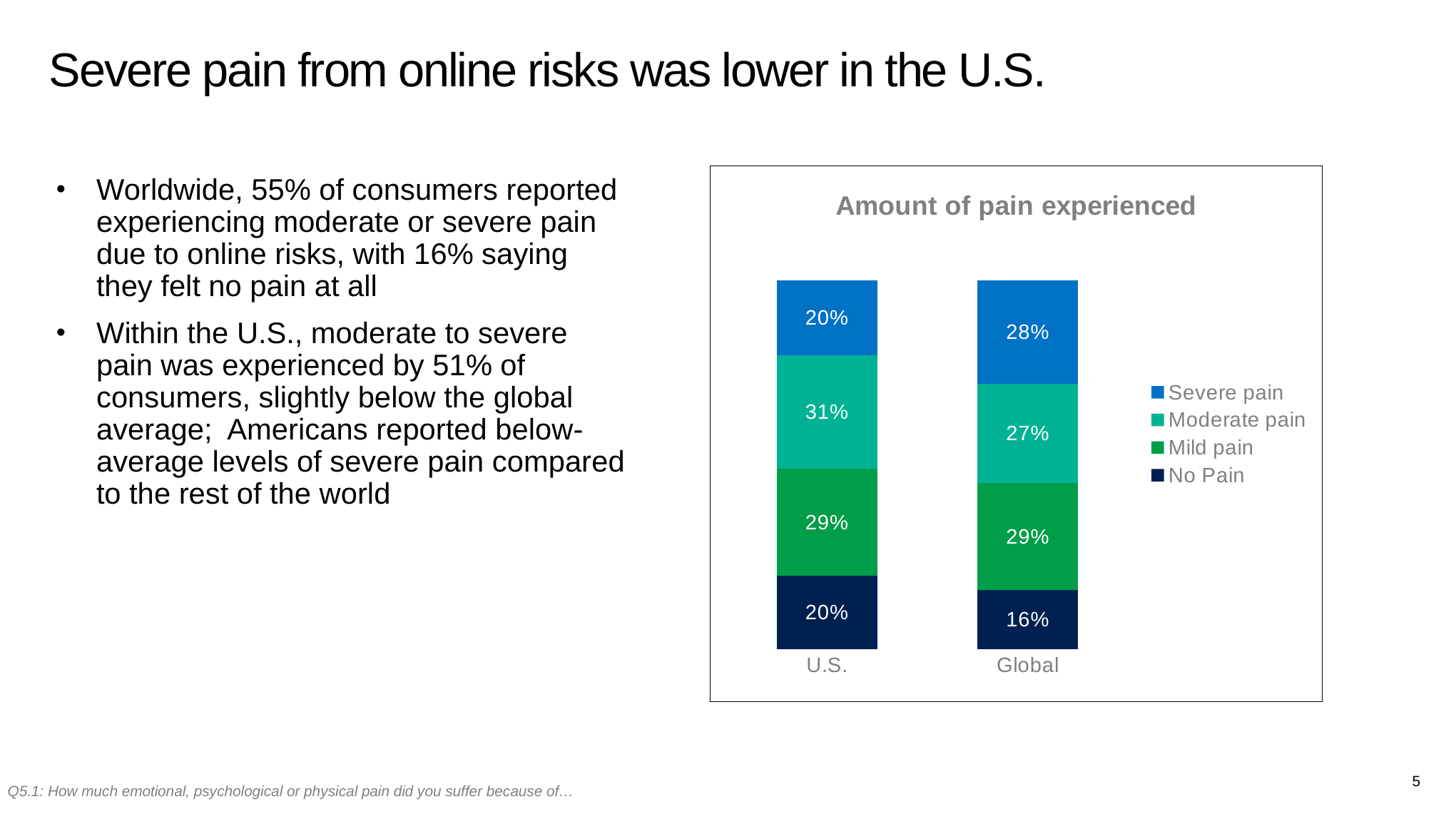

# Severe pain from online risks was lower in the U.S.
Worldwide, 55% of consumers reported experiencing moderate or severe pain due to online risks, with 16% saying they felt no pain at all
Within the U.S., moderate to severe pain was experienced by 51% of consumers, slightly below the global average;  Americans reported below-average levels of severe pain compared to the rest of the world

### Chart: Amount of pain experienced

| Category | No Pain | Mild pain | Moderate pain | Severe pain |
|---|---|---|---|---|
| U.S. | 0.19921875 | 0.2890625 | 0.30859375 | 0.203125 |
| Global | 0.16 | 0.29 | 0.27 | 0.28 |
5
Q5.1: How much emotional, psychological or physical pain did you suffer because of…